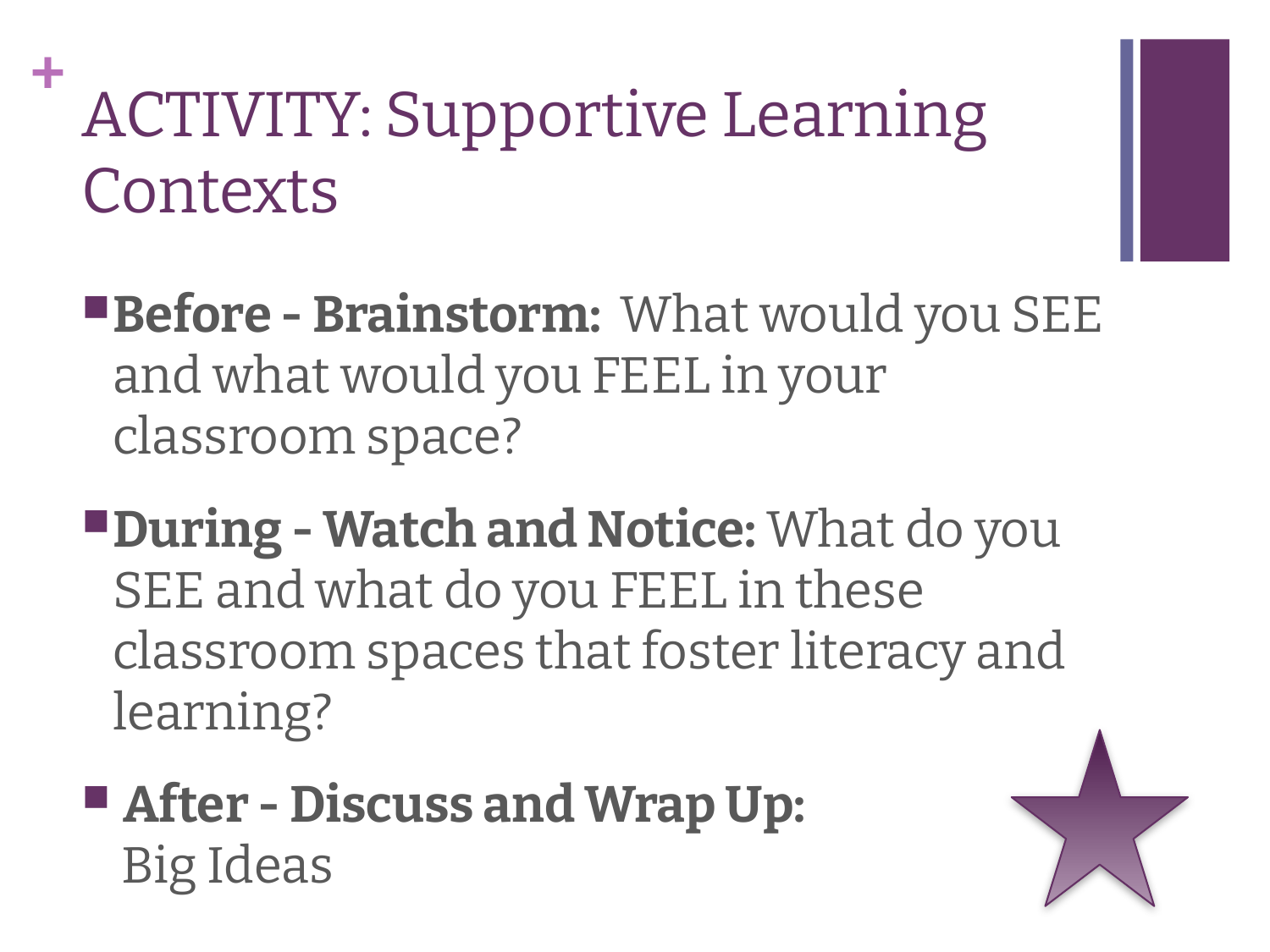

# ACTIVITY: Supportive Learning Contexts
Before - Brainstorm:  What would you SEE and what would you FEEL in your classroom space?
During - Watch and Notice: What do you SEE and what do you FEEL in these classroom spaces that foster literacy and learning?
 After - Discuss and Wrap Up:
 Big Ideas